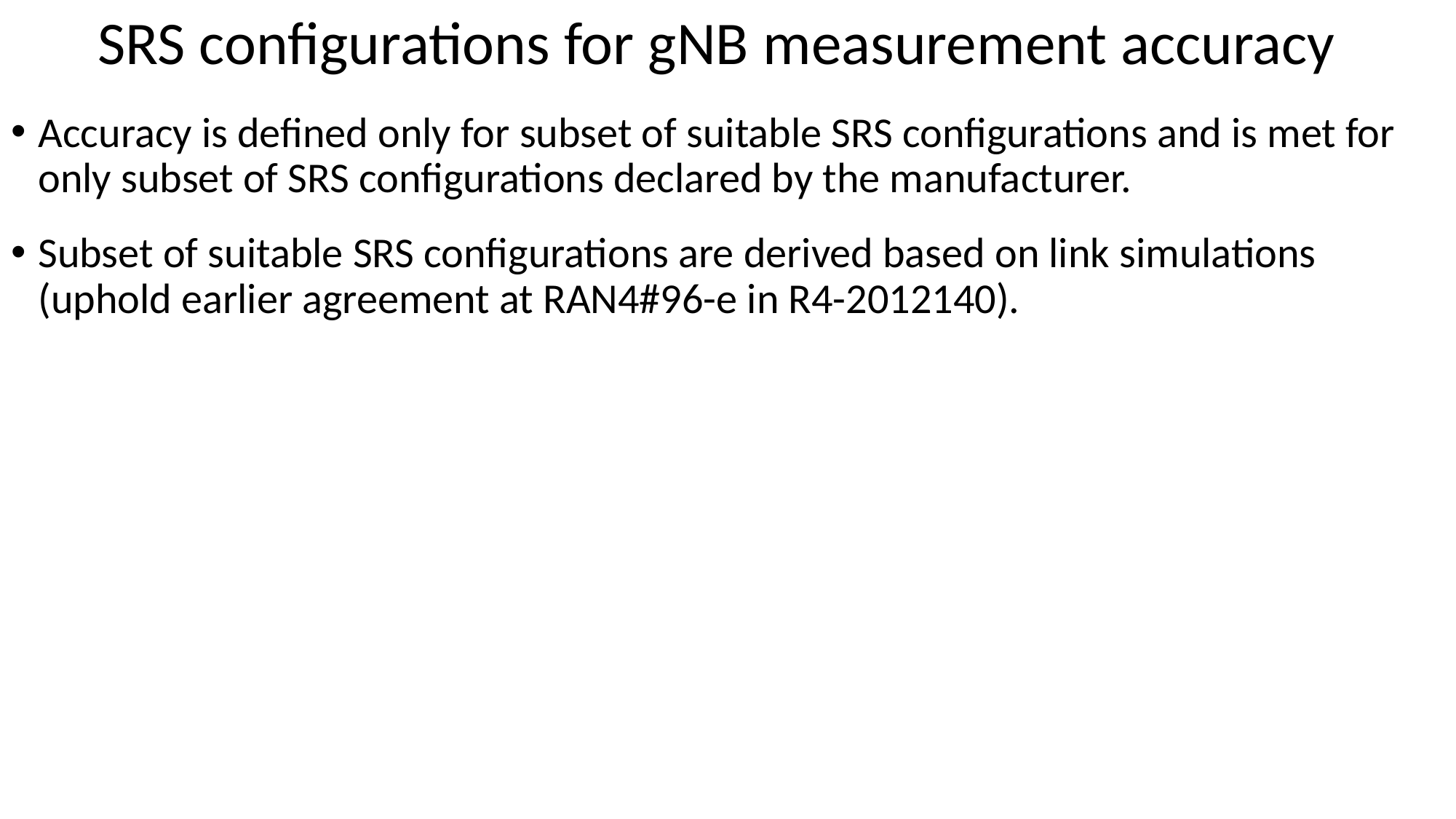

# SRS configurations for gNB measurement accuracy
Accuracy is defined only for subset of suitable SRS configurations and is met for only subset of SRS configurations declared by the manufacturer.
Subset of suitable SRS configurations are derived based on link simulations (uphold earlier agreement at RAN4#96-e in R4-2012140).